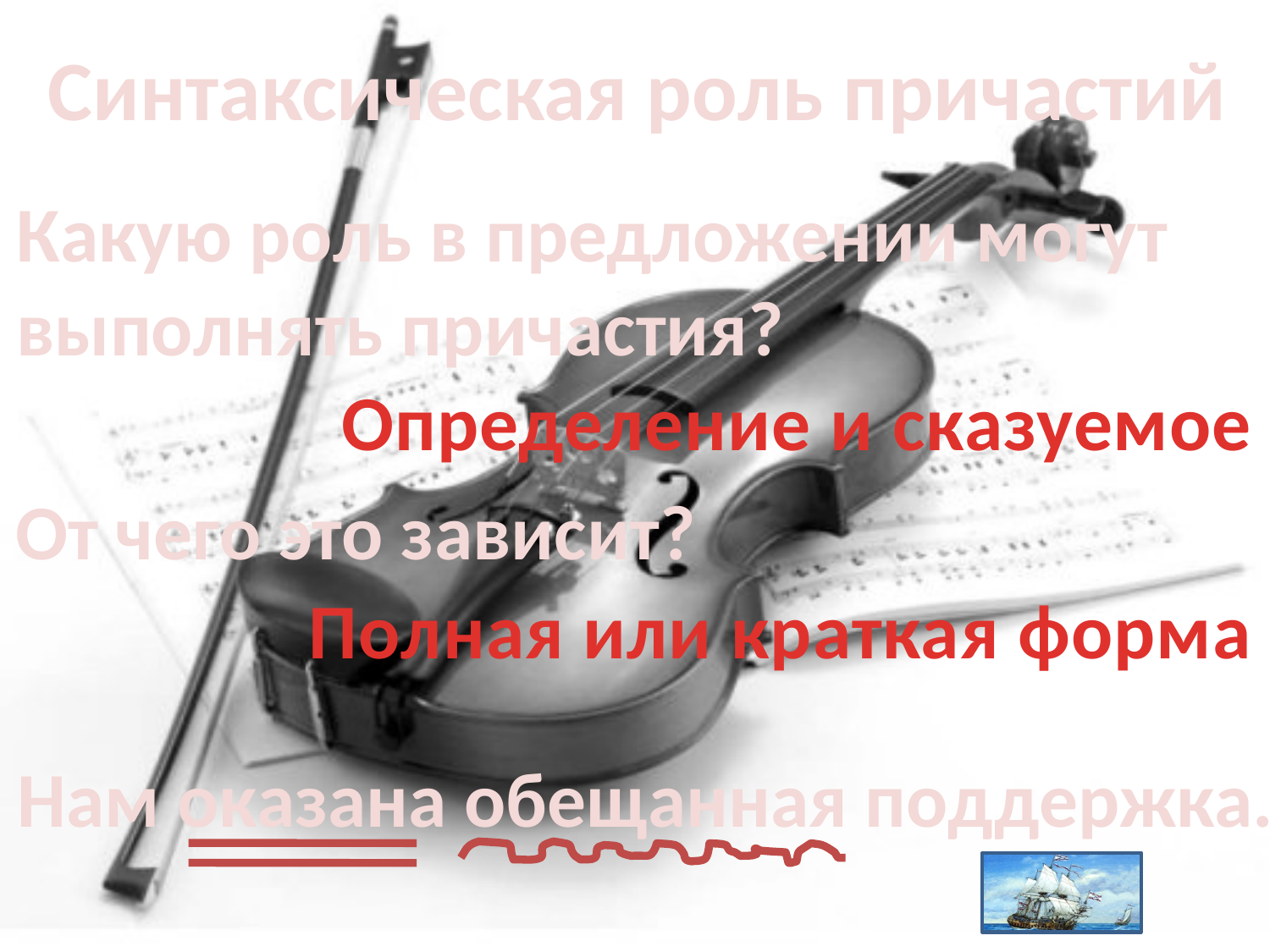

Синтаксическая роль причастий
Какую роль в предложении могут
выполнять причастия?
Определение и сказуемое
От чего это зависит?
Полная или краткая форма
Нам оказана обещанная поддержка.